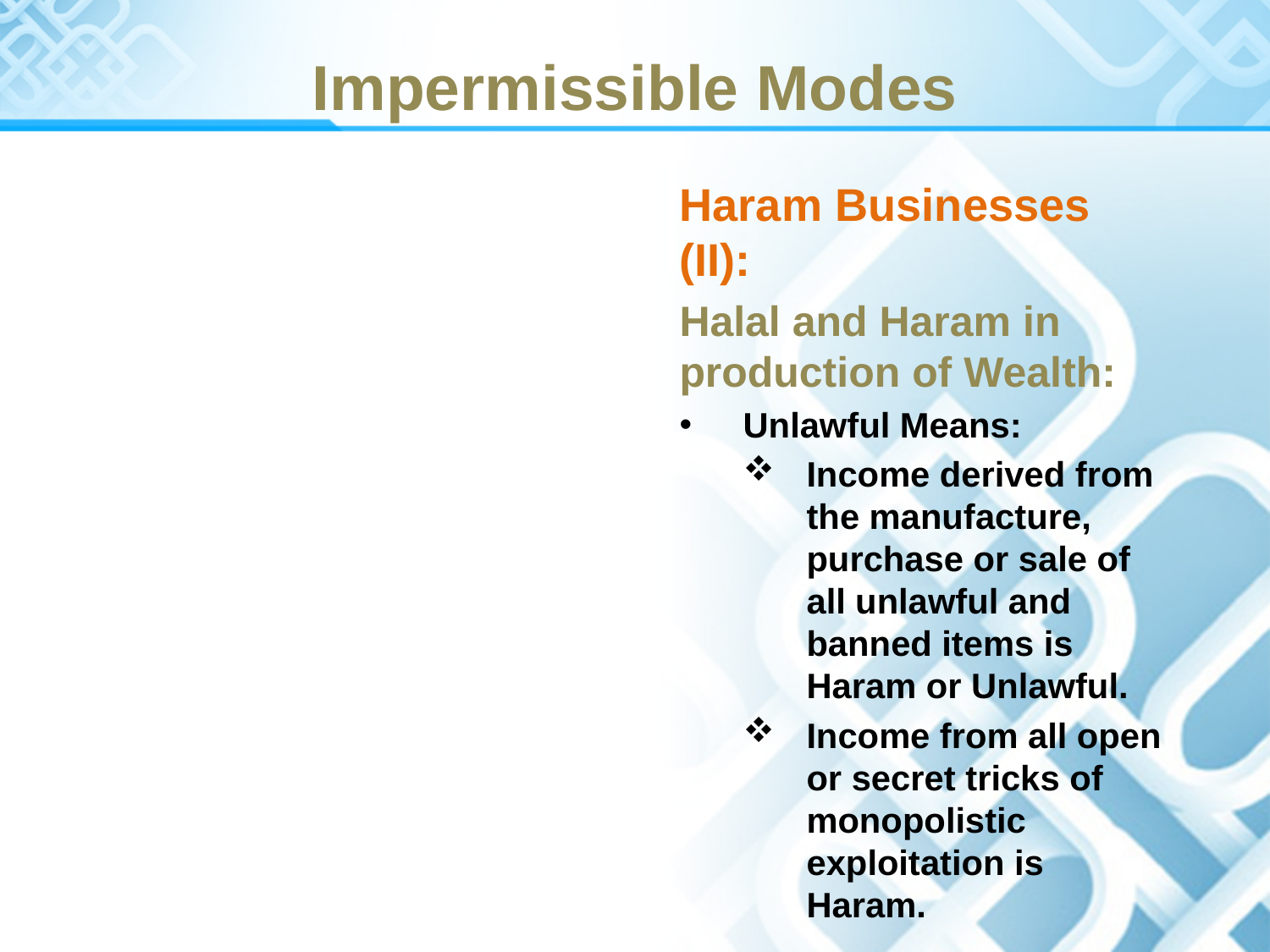

Impermissible Modes
Haram Businesses (II):
Halal and Haram in production of Wealth:
Unlawful Means:
Income derived from the manufacture, purchase or sale of all unlawful and banned items is Haram or Unlawful.
Income from all open or secret tricks of monopolistic exploitation is Haram.